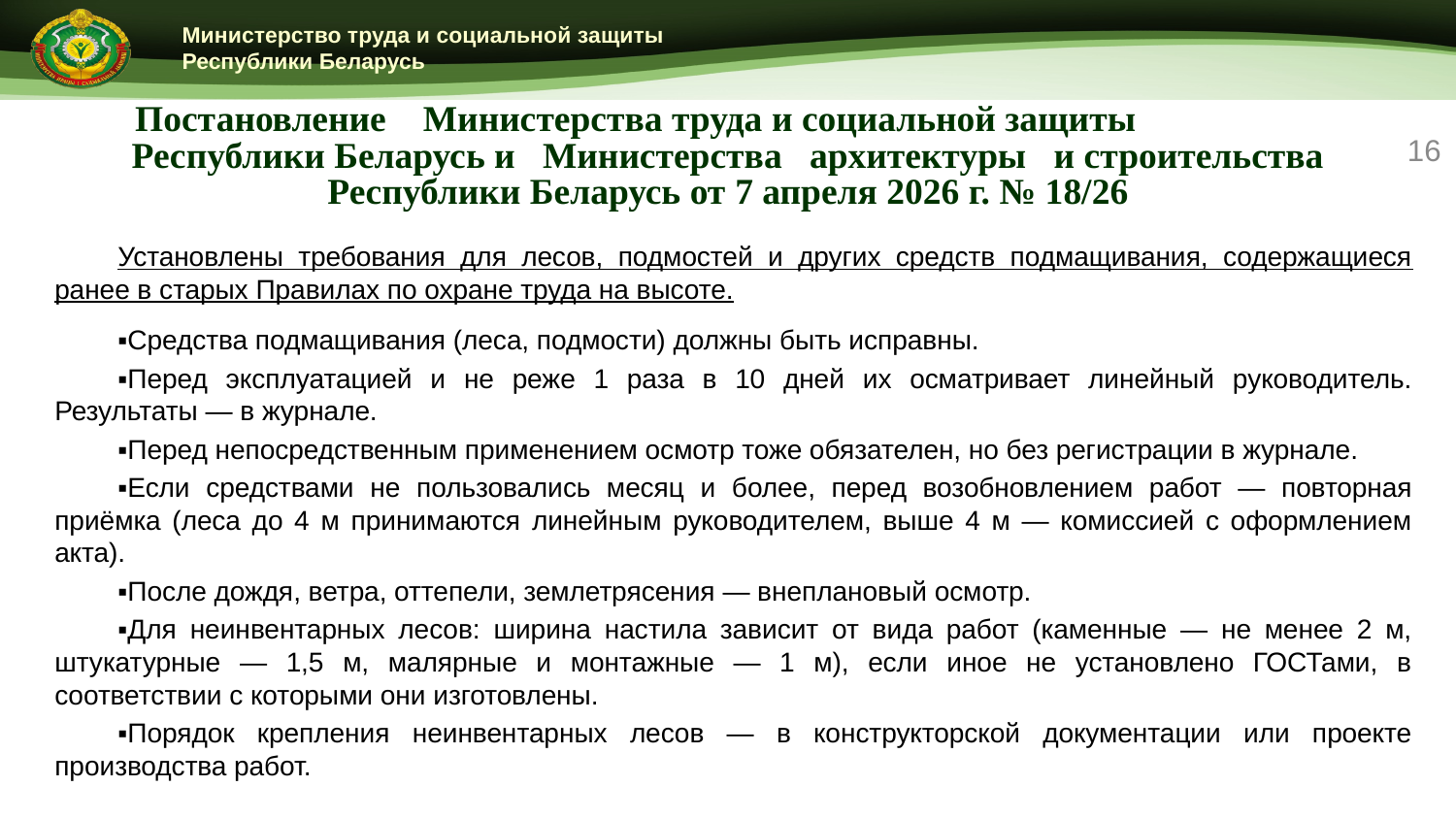

# Постановление    Министерства труда и социальной защиты                     Республики Беларусь и   Министерства   архитектуры   и строительства Республики Беларусь от 7 апреля 2026 г. № 18/26

16
Установлены требования для лесов, подмостей и других средств подмащивания, содержащиеся ранее в старых Правилах по охране труда на высоте.

▪️Средства подмащивания (леса, подмости) должны быть исправны.
▪️Перед эксплуатацией и не реже 1 раза в 10 дней их осматривает линейный руководитель. Результаты — в журнале.
▪️Перед непосредственным применением осмотр тоже обязателен, но без регистрации в журнале.
▪️Если средствами не пользовались месяц и более, перед возобновлением работ — повторная приёмка (леса до 4 м принимаются линейным руководителем, выше 4 м — комиссией с оформлением акта).
▪️После дождя, ветра, оттепели, землетрясения — внеплановый осмотр.
▪️Для неинвентарных лесов: ширина настила зависит от вида работ (каменные — не менее 2 м, штукатурные — 1,5 м, малярные и монтажные — 1 м), если иное не установлено ГОСТами, в соответствии с которыми они изготовлены.
▪️Порядок крепления неинвентарных лесов — в конструкторской документации или проекте производства работ.